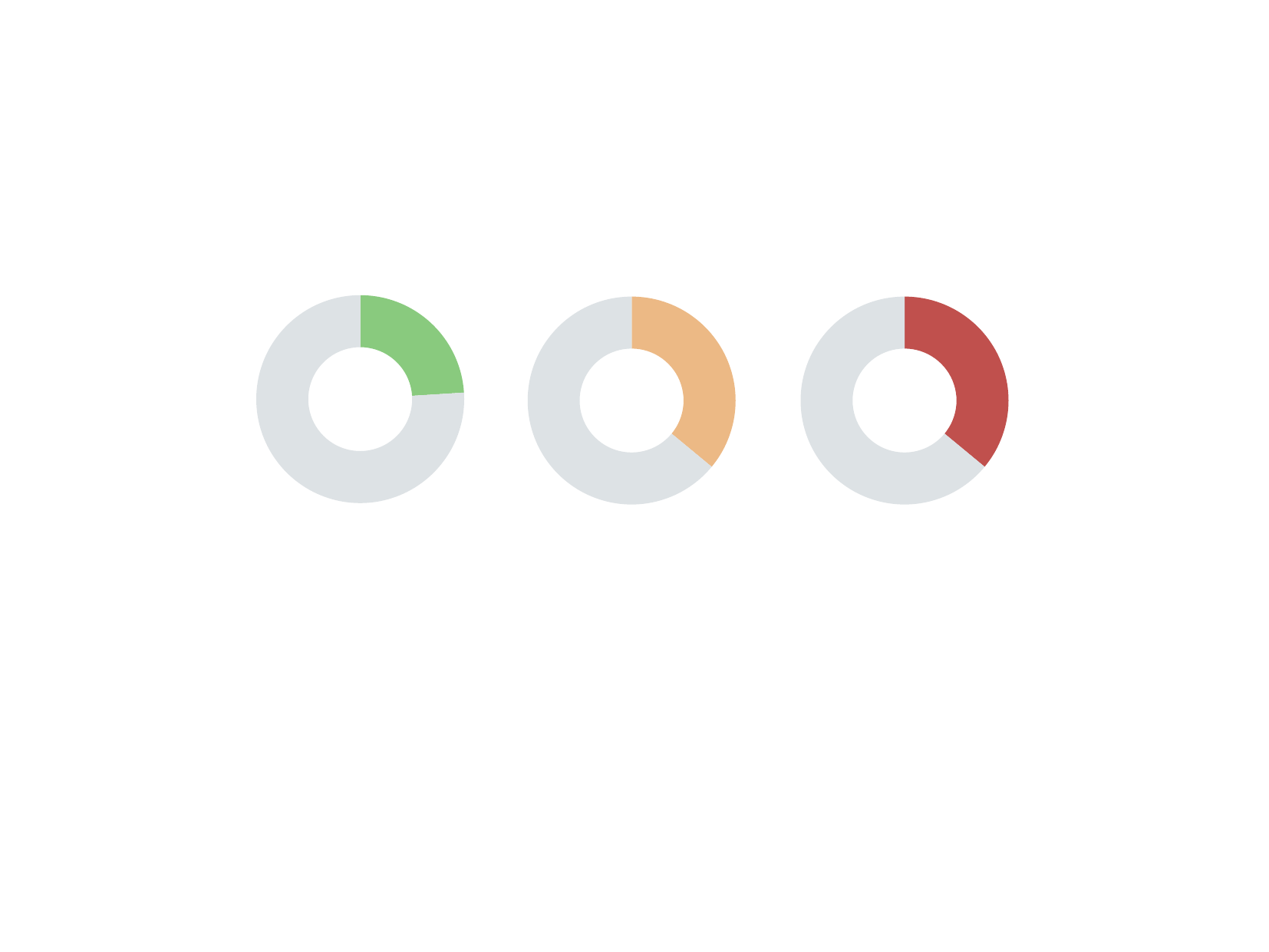

### Chart

| Category | Positive response |
|---|---|
| 1 | 0.24 |
| 2 | 0.76 |

### Chart

| Category | Neutral Responses |
|---|---|
| 1 | 0.36 |
| 2 | 0.64 |

### Chart

| Category | Negative Responses |
|---|---|
| None | 0.36 |
| None | 0.64 |